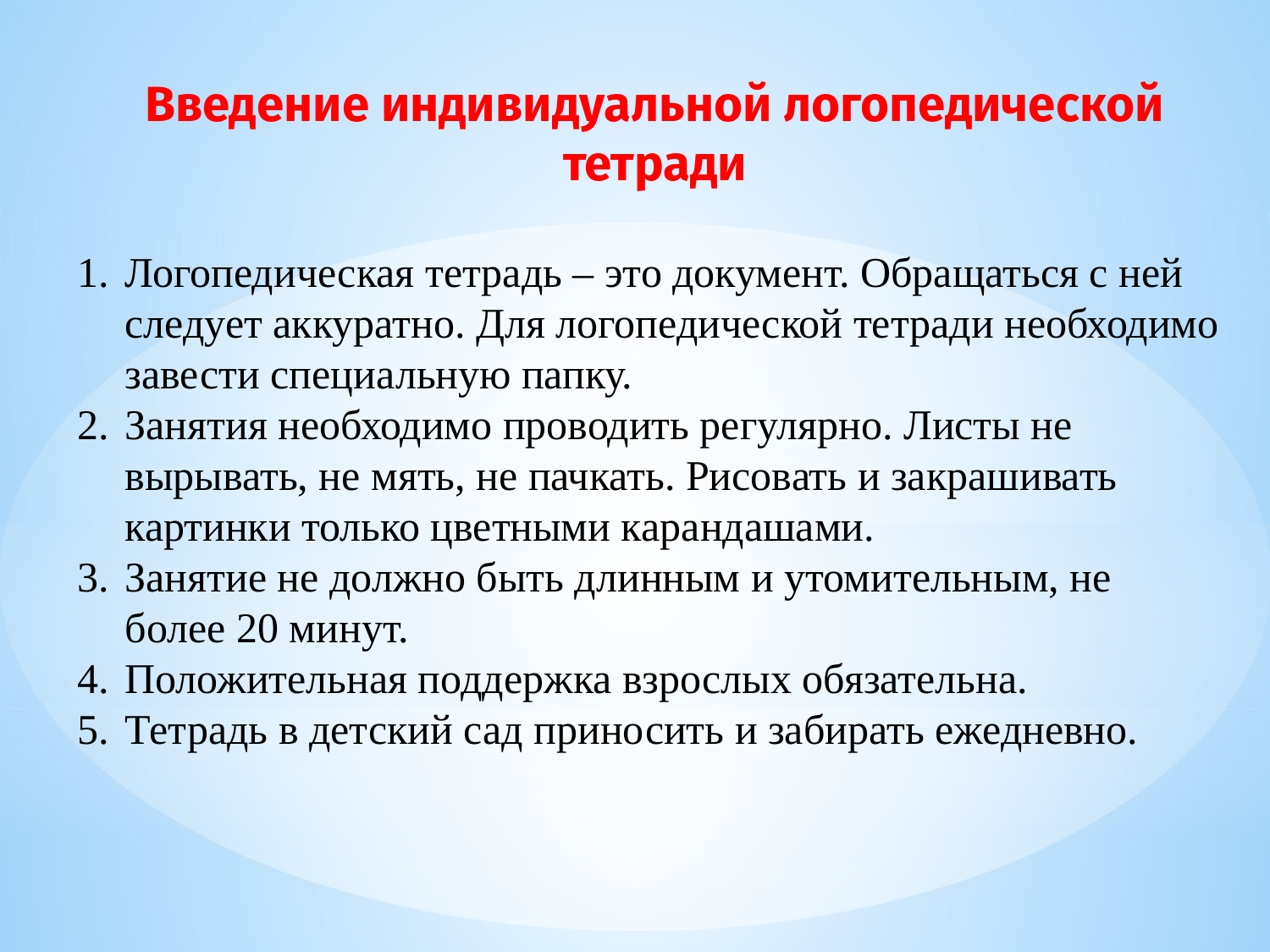

Введение индивидуальной логопедической тетради

Логопедическая тетрадь – это документ. Обращаться с ней следует аккуратно. Для логопедической тетради необходимо завести специальную папку.
Занятия необходимо проводить регулярно. Листы не вырывать, не мять, не пачкать. Рисовать и закрашивать картинки только цветными карандашами.
Занятие не должно быть длинным и утомительным, не более 20 минут.
Положительная поддержка взрослых обязательна.
Тетрадь в детский сад приносить и забирать ежедневно.